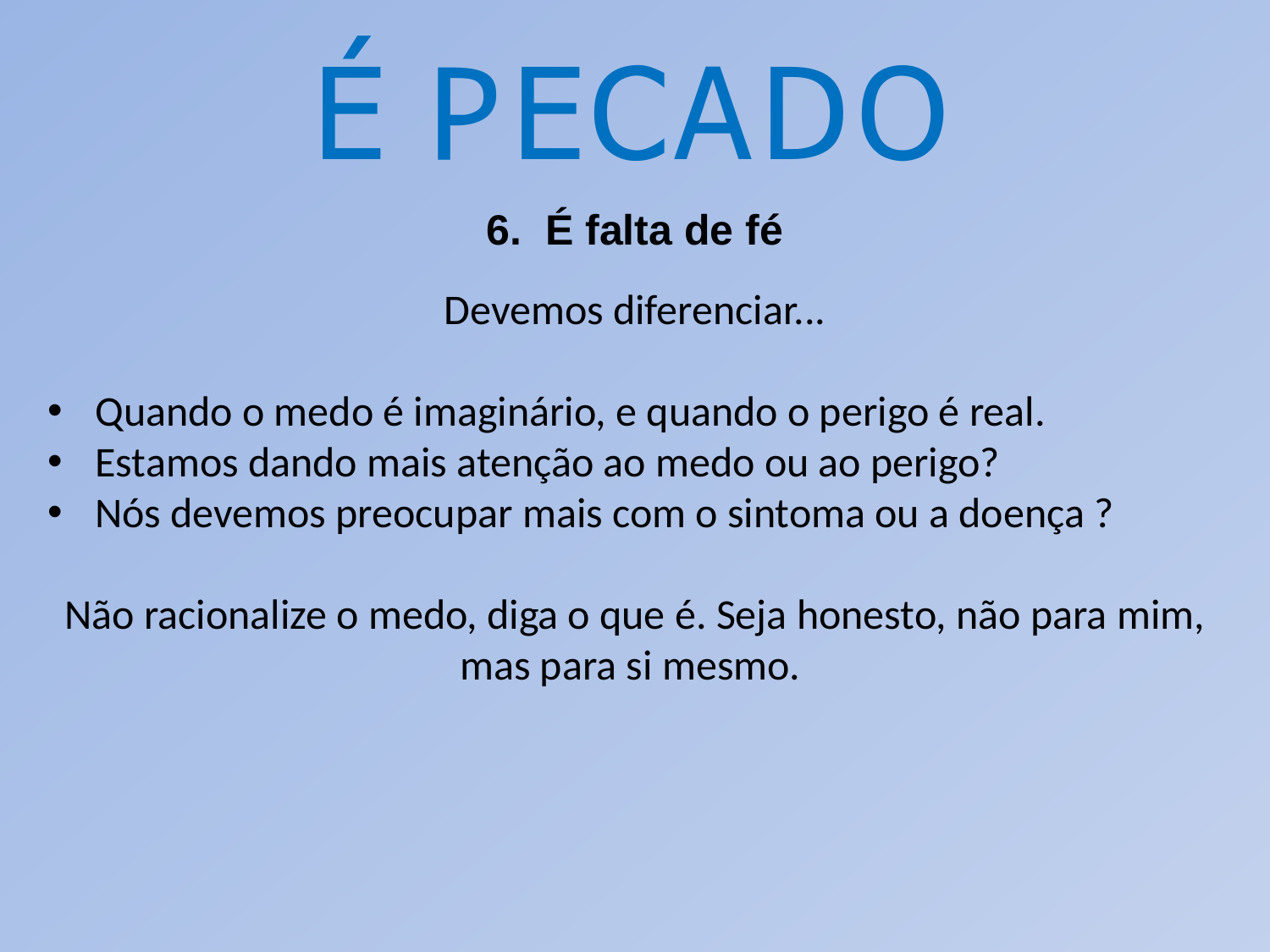

É PECADO

6.  É falta de fé

Devemos diferenciar...
Quando o medo é imaginário, e quando o perigo é real.
Estamos dando mais atenção ao medo ou ao perigo?
Nós devemos preocupar mais com o sintoma ou a doença ?

Não racionalize o medo, diga o que é. Seja honesto, não para mim, mas para si mesmo.